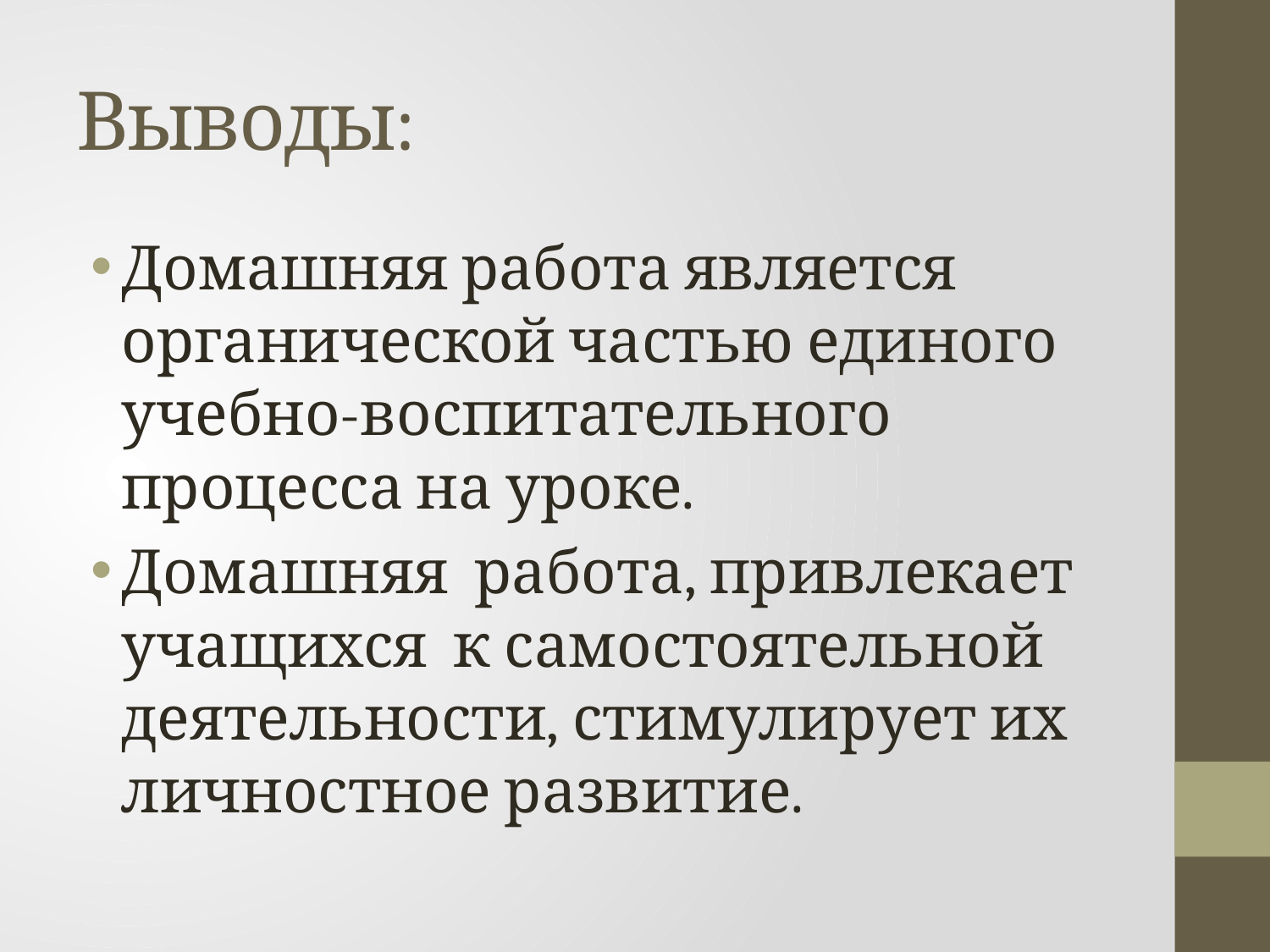

# Выводы:
Домашняя работа является  органической частью единого учебно-воспитательного процесса на уроке.
Домашняя  работа, привлекает  учащихся  к самостоятельной деятельности, стимулирует их личностное развитие.